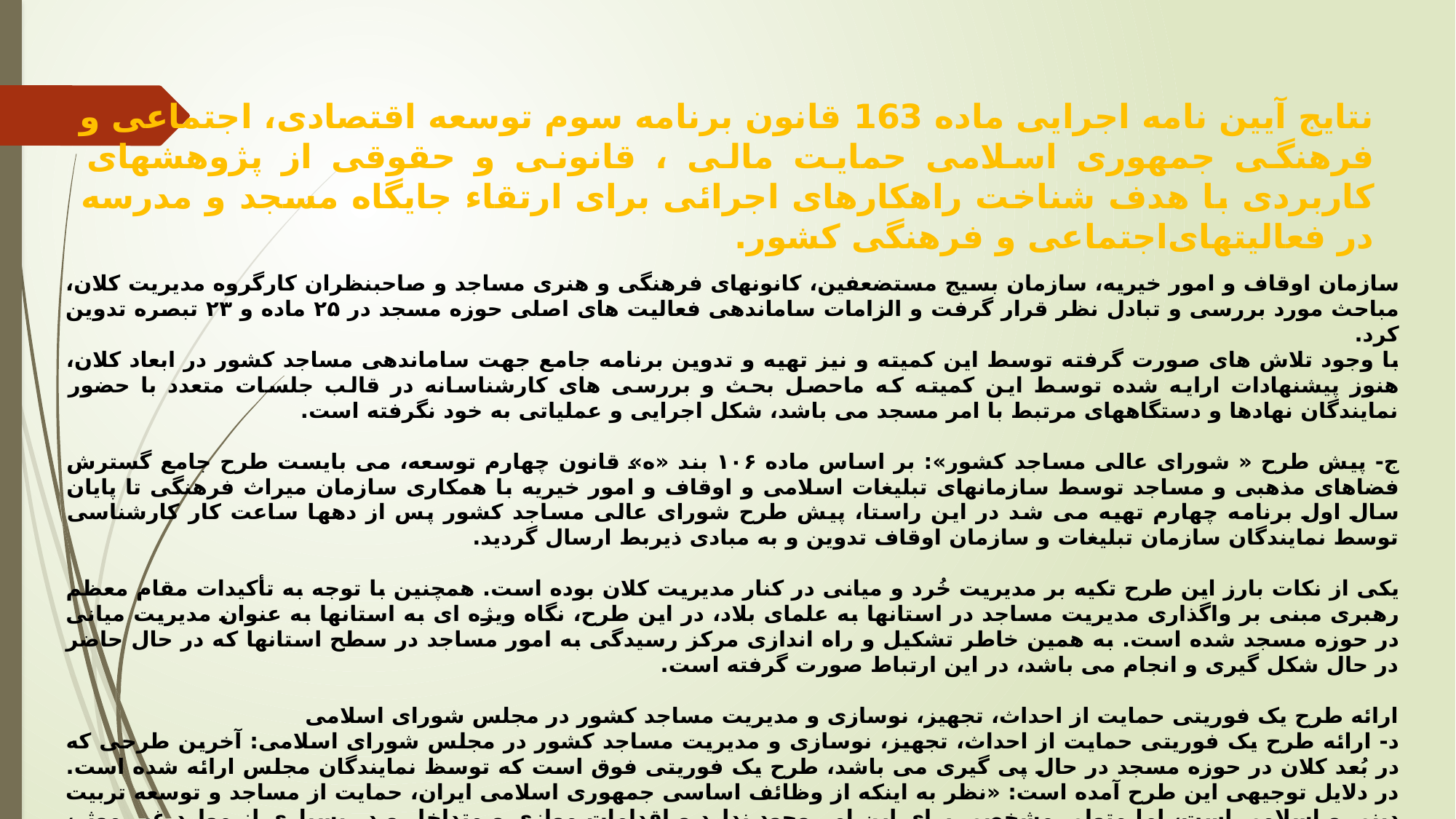

# نتایج آیین نامه اجرایی ماده 163 قانون برنامه سوم توسعه اقتصادی، اجتماعی و فرهنگی جمهوری اسلامی حمایت مالی ، قانونی و حقوقی از پژوهشهای کاربردی با هدف شناخت راهکارهای اجرائی برای ارتقاء جایگاه مسجد و مدرسه در فعالیتهای‌اجتماعی و فرهنگی کشور.
سازمان اوقاف و امور خیریه، سازمان بسیج مستضعفین،‌ کانونهای فرهنگی و هنری مساجد و صاحبنظران کارگروه مدیریت کلان، مباحث مورد بررسی و تبادل نظر قرار گرفت و الزامات ساماندهی فعالیت های اصلی حوزه مسجد در ۲۵ ماده و ۲۳ تبصره تدوین کرد.
با وجود تلاش های صورت گرفته توسط این کمیته و نیز تهیه و تدوین برنامه جامع جهت ساماندهی مساجد کشور در ابعاد کلان، هنوز پیشنهادات ارایه شده توسط این کمیته که ماحصل بحث و بررسی های کارشناسانه در قالب جلسات متعدد با حضور نمایندگان نهادها و دستگاههای مرتبط با امر مسجد می باشد، شکل اجرایی و عملیاتی به خود نگرفته است.

ج- پیش طرح « شورای عالی مساجد کشور»: بر اساس ماده ۱۰۶ بند «ه» قانون چهارم توسعه، می بایست طرح‌ جامع‌ گسترش‌ فضاهای‌ مذهبی‌ و مساجد توسط‌ سازمانهای‌ تبلیغات ‌اسلامی‌ و اوقاف‌ و امور خیریه‌ با همکاری‌ سازمان‌ میراث‌ فرهنگی‌ تا پایان‌ سال‌ اول‌ برنامه ‌چهارم تهیه می شد در این راستا، پیش طرح شورای عالی مساجد کشور پس از دهها ساعت کار کارشناسی توسط نمایندگان سازمان تبلیغات و سازمان اوقاف تدوین و به مبادی ذیربط ارسال گردید.

یکی از نکات بارز این طرح تکیه بر مدیریت خُرد و میانی در کنار مدیریت کلان بوده است. همچنین با توجه به تأکیدات مقام معظم رهبری مبنی بر واگذاری مدیریت مساجد در استانها به علمای بلاد، در این طرح، نگاه ویژه ای به استانها به عنوان مدیریت میانی در حوزه مسجد شده است. به همین خاطر تشکیل و راه اندازی مرکز رسیدگی به امور مساجد در سطح استانها که در حال حاضر در حال شکل گیری و انجام می باشد، در این ارتباط صورت گرفته است.

ارائه طرح یک فوریتی حمایت از احداث، تجهیز، نوسازی و مدیریت مساجد کشور در مجلس شورای اسلامی
د- ارائه طرح یک فوریتی حمایت از احداث، تجهیز، نوسازی و مدیریت مساجد کشور در مجلس شورای اسلامی: آخرین طرحی که در بُعد کلان در حوزه مسجد در حال پی گیری می باشد، طرح یک فوریتی فوق است که توسظ نمایندگان مجلس ارائه شده است. در دلایل توجیهی این طرح آمده است: «نظر به اینکه از وظائف اساسی جمهوری اسلامی ایران، حمایت از مساجد و توسعه تربیت دینی و اسلامی است، اما متولی مشخصی برای این امر وجود ندارد و اقدامات موازی و متداخل و در بسیاری از موارد غیر موثر، مشکلاتی را به وجود می آورد، در اجرای اصول مختلف قانون اساسی از جمله اصول اول، دوم، سوم، هشتم و دوازدهم و مواد ۳ تا ۶ قانون برنامه پنجم توسعه، طرح زیر با قید یک فوریت پیشنهاد می گردد.»